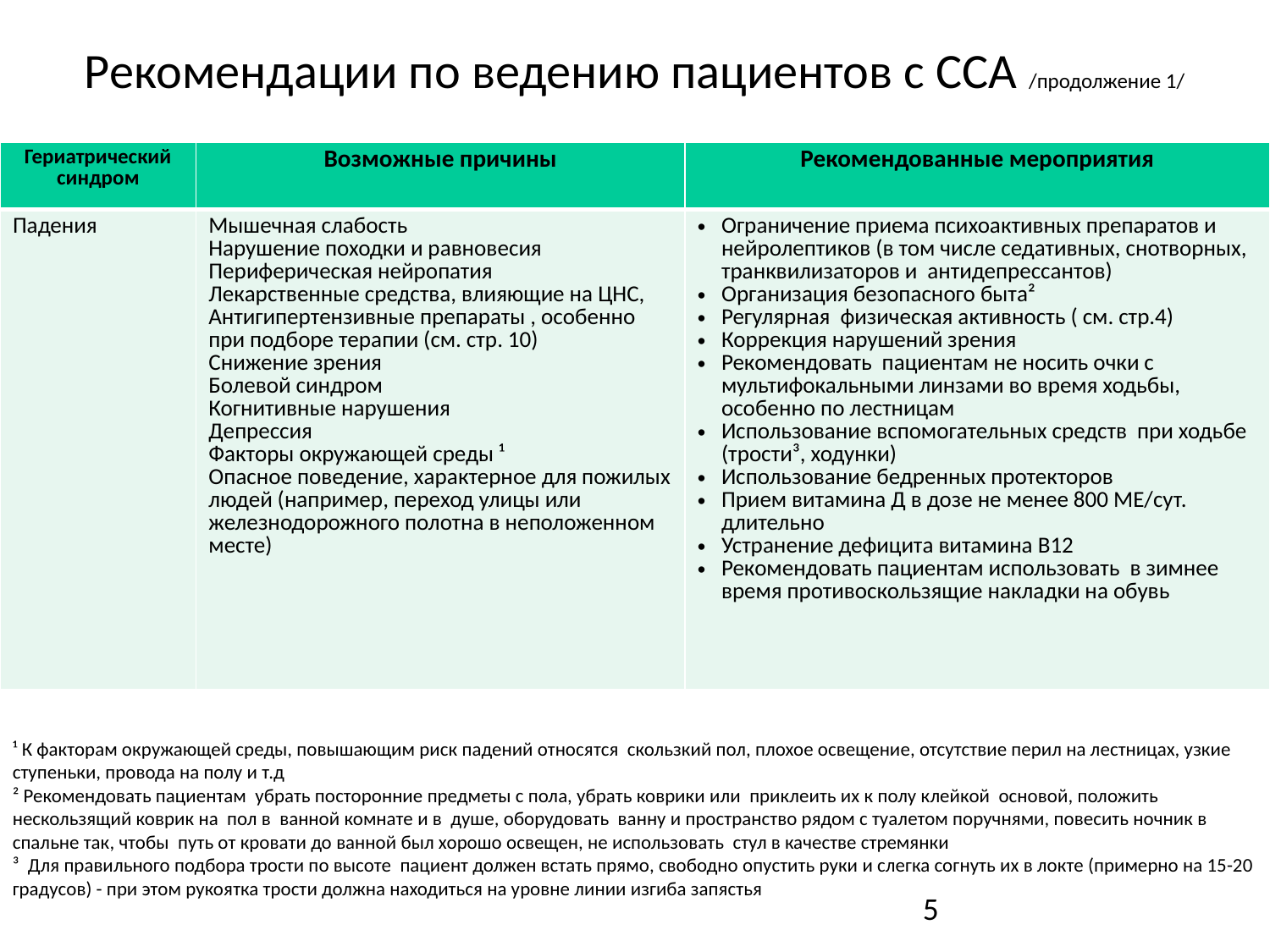

# Рекомендации по ведению пациентов с ССА /продолжение 1/
| Гериатрический синдром | Возможные причины | Рекомендованные мероприятия |
| --- | --- | --- |
| Падения | Мышечная слабость Нарушение походки и равновесия Периферическая нейропатия Лекарственные средства, влияющие на ЦНС, Антигипертензивные препараты , особенно при подборе терапии (см. стр. 10) Снижение зрения Болевой синдром Когнитивные нарушения Депрессия Факторы окружающей среды ¹ Опасное поведение, характерное для пожилых людей (например, переход улицы или железнодорожного полотна в неположенном месте) | Ограничение приема психоактивных препаратов и нейролептиков (в том числе седативных, снотворных, транквилизаторов и антидепрессантов) Организация безопасного быта² Регулярная физическая активность ( см. стр.4) Коррекция нарушений зрения Рекомендовать пациентам не носить очки с мультифокальными линзами во время ходьбы, особенно по лестницам Использование вспомогательных средств при ходьбе (трости³, ходунки) Использование бедренных протекторов Прием витамина Д в дозе не менее 800 МЕ/сут. длительно Устранение дефицита витамина В12 Рекомендовать пациентам использовать в зимнее время противоскользящие накладки на обувь |
¹ К факторам окружающей среды, повышающим риск падений относятся  скользкий пол, плохое освещение, отсутствие перил на лестницах, узкие ступеньки, провода на полу и т.д
² Рекомендовать пациентам  убрать посторонние предметы с пола, убрать коврики или  приклеить их к полу клейкой  основой, положить нескользящий коврик на  пол в  ванной комнате и в  душе, оборудовать  ванну и пространство рядом с туалетом поручнями, повесить ночник в спальне так, чтобы  путь от кровати до ванной был хорошо освещен, не использовать  стул в качестве стремянки
³  Для правильного подбора трости по высоте  пациент должен встать прямо, свободно опустить руки и слегка согнуть их в локте (примерно на 15-20 градусов) - при этом рукоятка трости должна находиться на уровне линии изгиба запястья
5